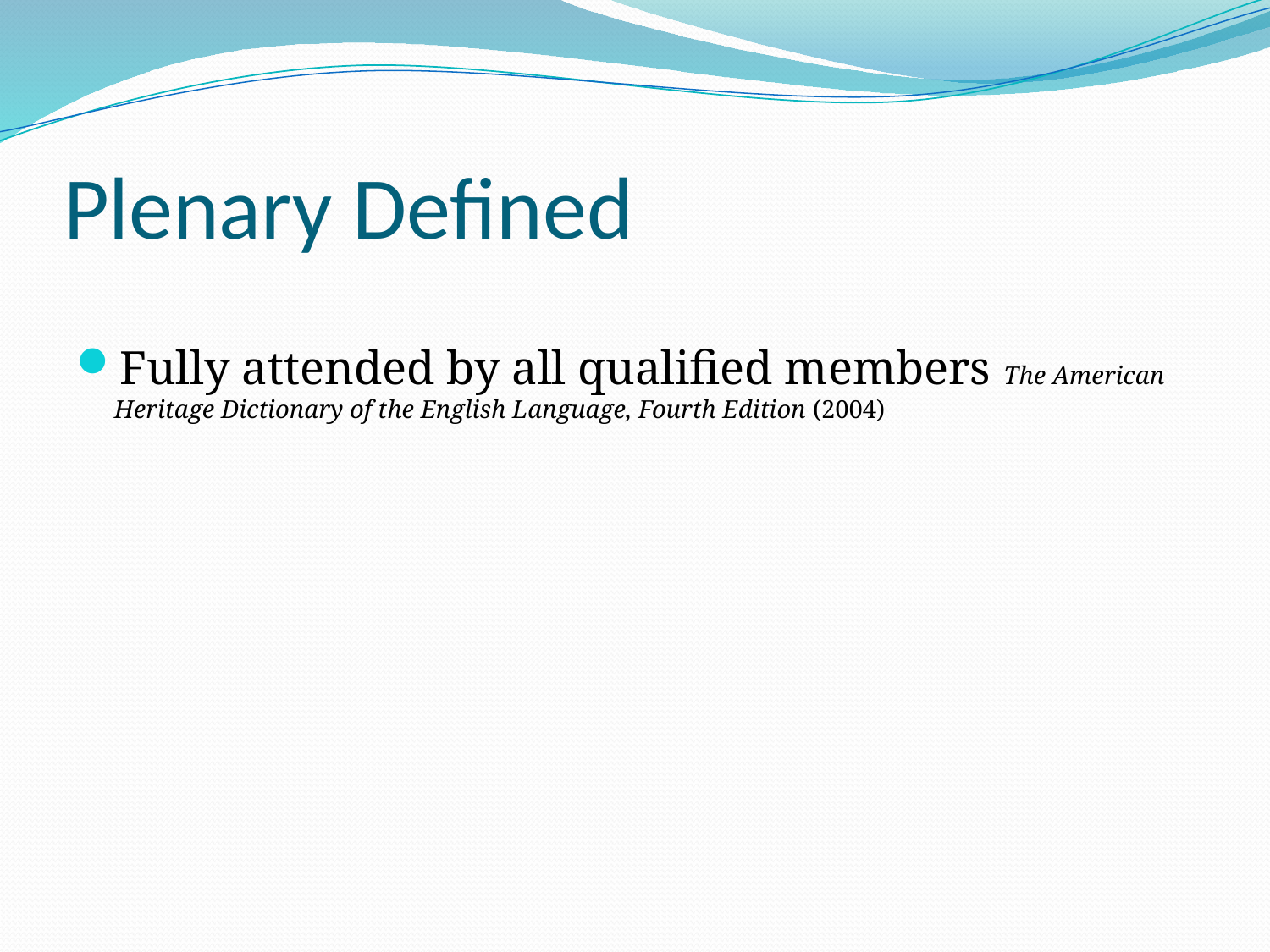

# Plenary Defined

Fully attended by all qualified members The American Heritage Dictionary of the English Language, Fourth Edition (2004)